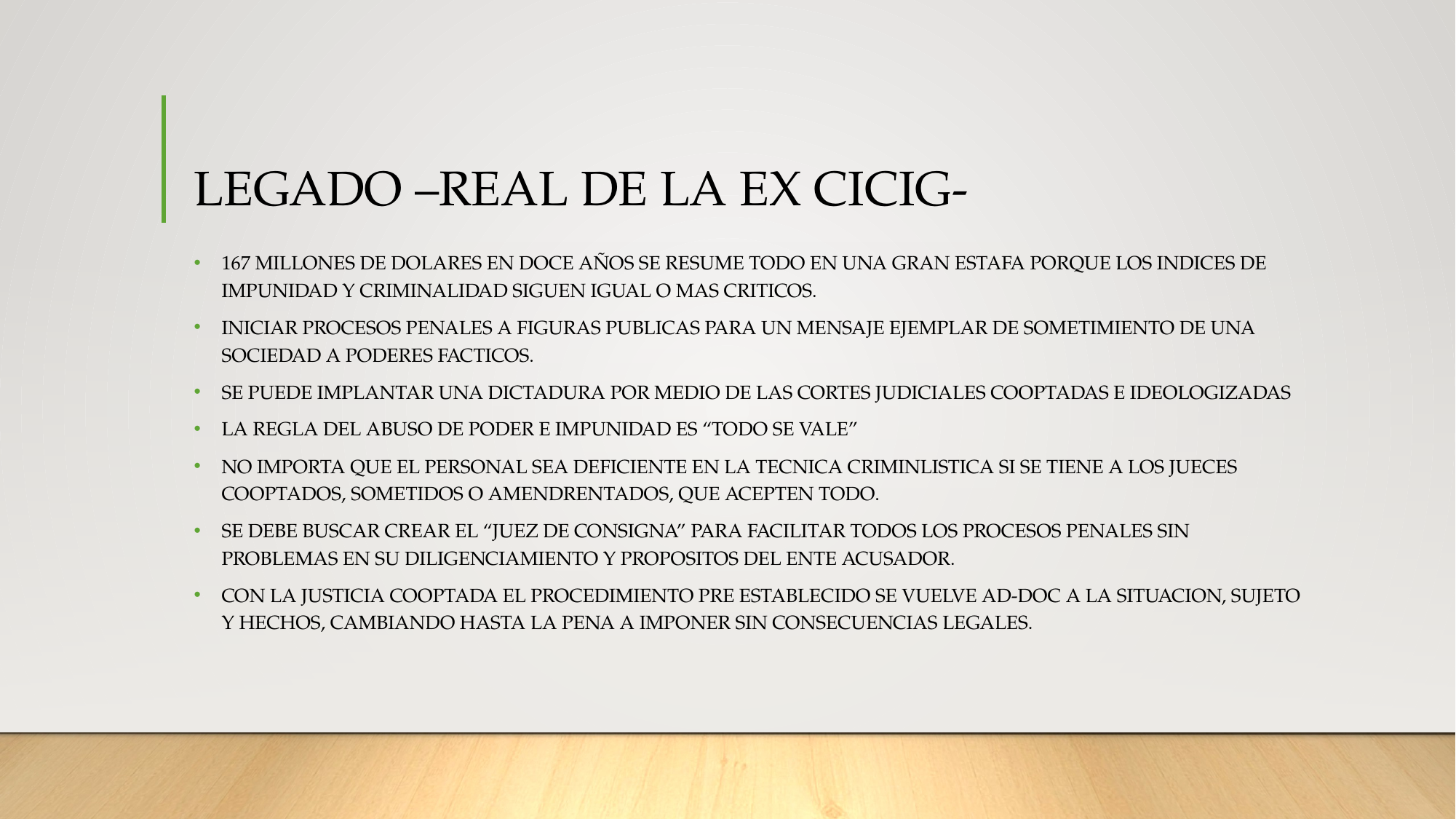

# LEGADO –REAL DE LA EX CICIG-
167 MILLONES DE DOLARES EN DOCE AÑOS SE RESUME TODO EN UNA GRAN ESTAFA PORQUE LOS INDICES DE IMPUNIDAD Y CRIMINALIDAD SIGUEN IGUAL O MAS CRITICOS.
INICIAR PROCESOS PENALES A FIGURAS PUBLICAS PARA UN MENSAJE EJEMPLAR DE SOMETIMIENTO DE UNA SOCIEDAD A PODERES FACTICOS.
SE PUEDE IMPLANTAR UNA DICTADURA POR MEDIO DE LAS CORTES JUDICIALES COOPTADAS E IDEOLOGIZADAS
LA REGLA DEL ABUSO DE PODER E IMPUNIDAD ES “TODO SE VALE”
NO IMPORTA QUE EL PERSONAL SEA DEFICIENTE EN LA TECNICA CRIMINLISTICA SI SE TIENE A LOS JUECES COOPTADOS, SOMETIDOS O AMENDRENTADOS, QUE ACEPTEN TODO.
SE DEBE BUSCAR CREAR EL “JUEZ DE CONSIGNA” PARA FACILITAR TODOS LOS PROCESOS PENALES SIN PROBLEMAS EN SU DILIGENCIAMIENTO Y PROPOSITOS DEL ENTE ACUSADOR.
CON LA JUSTICIA COOPTADA EL PROCEDIMIENTO PRE ESTABLECIDO SE VUELVE AD-DOC A LA SITUACION, SUJETO Y HECHOS, CAMBIANDO HASTA LA PENA A IMPONER SIN CONSECUENCIAS LEGALES.